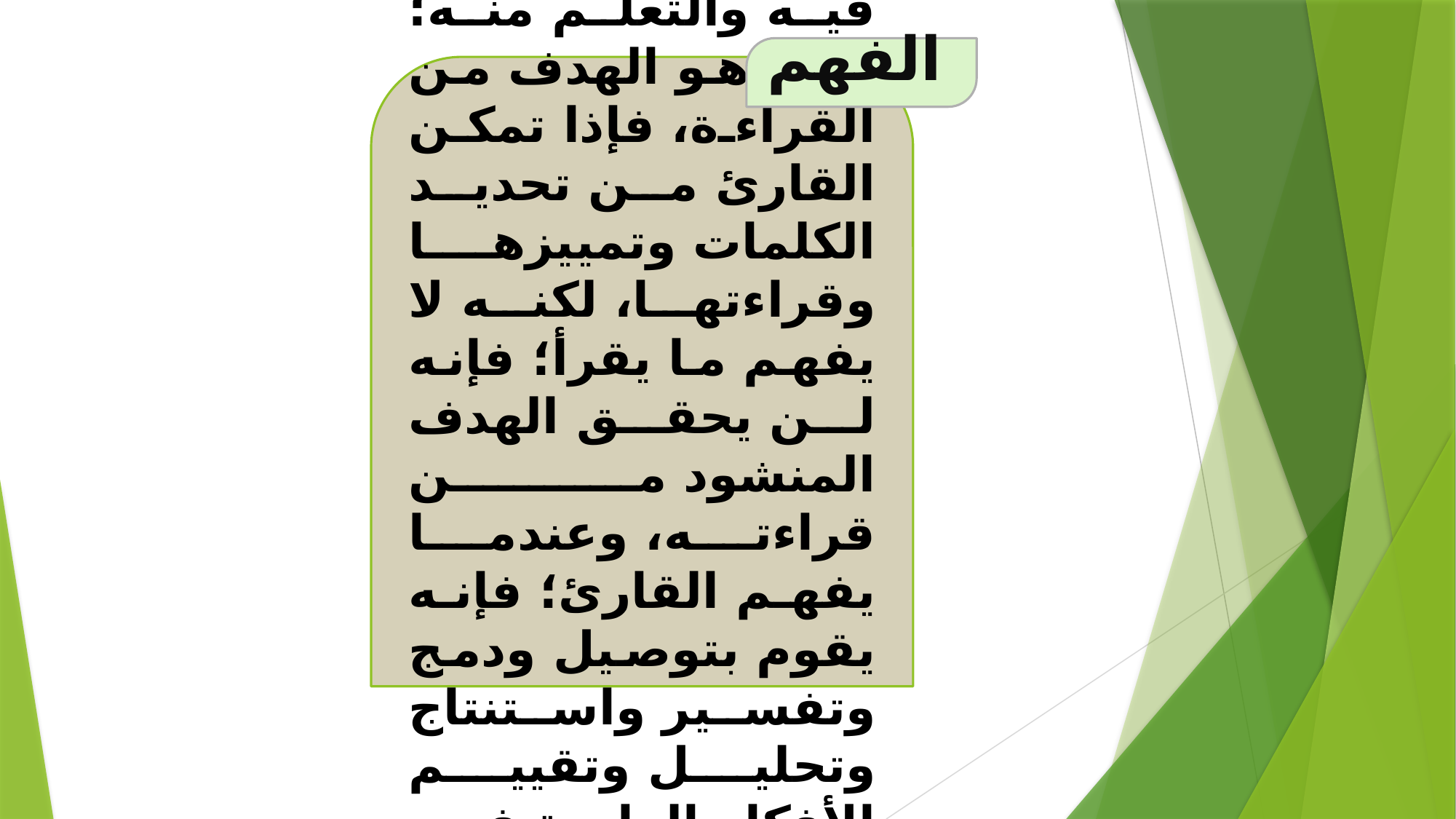

الفهم

هو القدرة على فهم النص والتأمل فيه والتعلم منه؛ وهذا هو الهدف من القراءة، فإذا تمكن القارئ من تحديد الكلمات وتمييزها وقراءتها، لكنه لا يفهم ما يقرأ؛ فإنه لن يحقق الهدف المنشود من قراءته، وعندما يفهم القارئ؛ فإنه يقوم بتوصيل ودمج وتفسير واستنتاج وتحليل وتقييم الأفكار الواردة في النص.